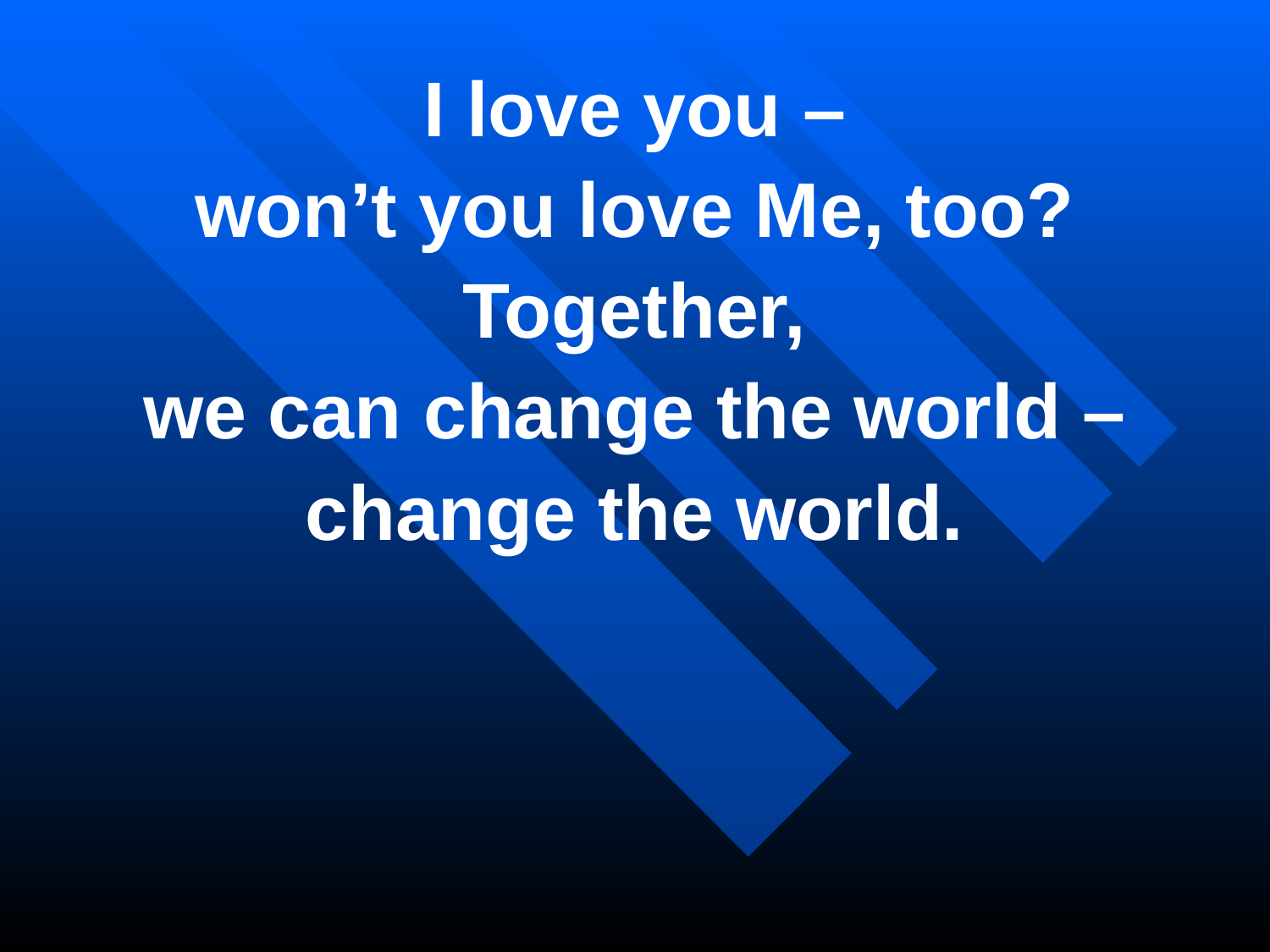

I love you –
won’t you love Me, too?
Together,
we can change the world –
change the world.